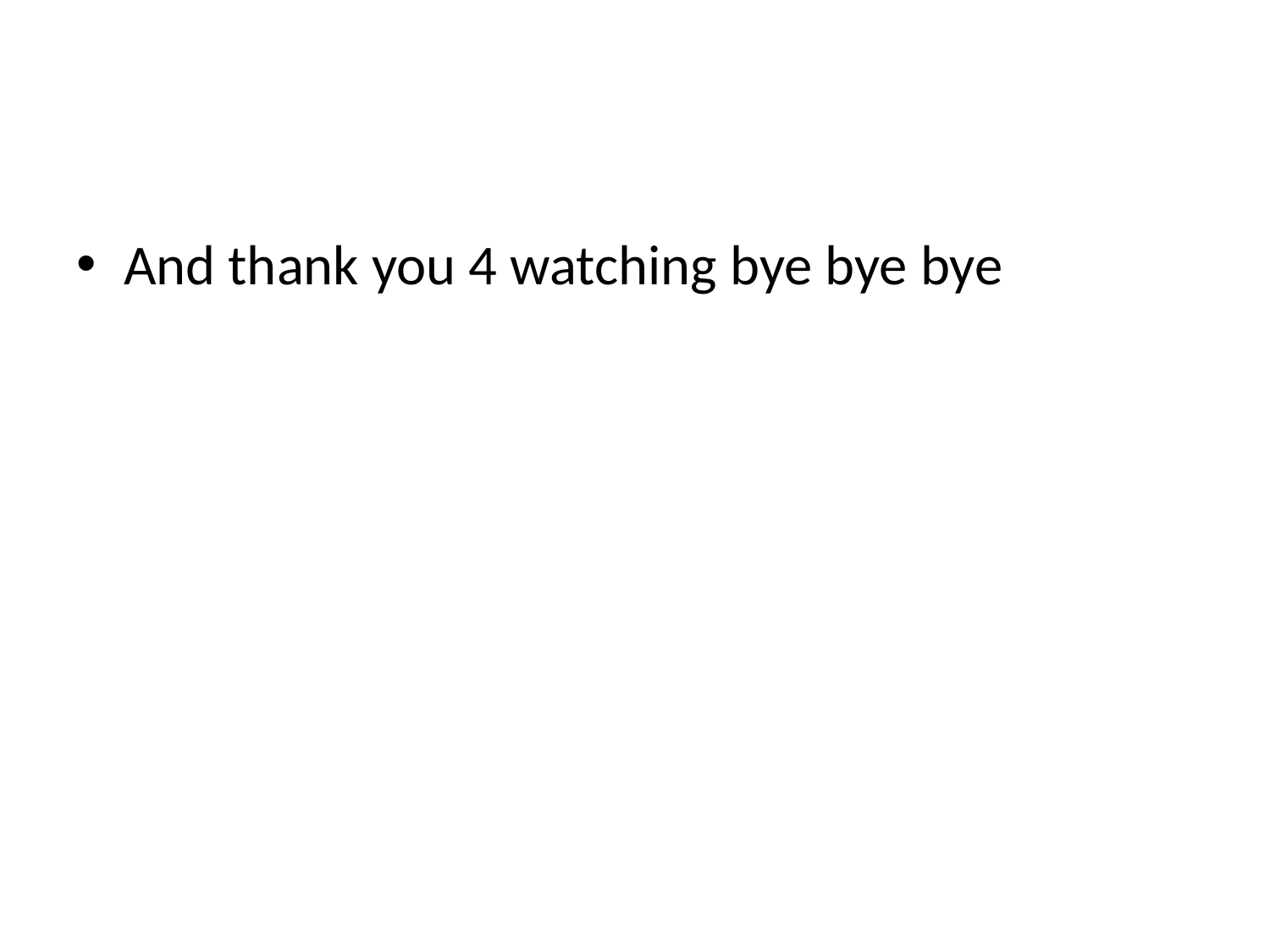

#
And thank you 4 watching bye bye bye